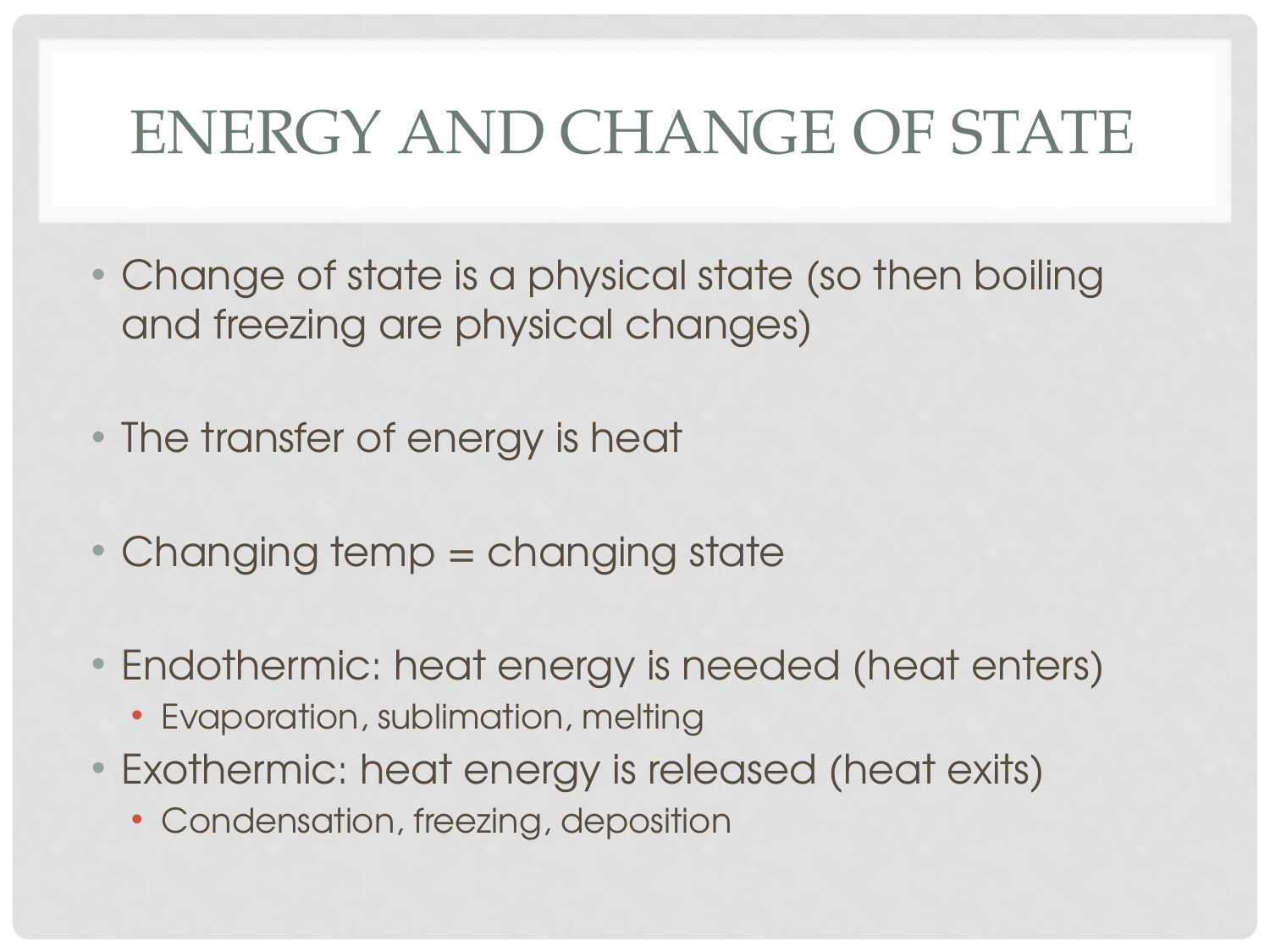

# Energy and change of state
Change of state is a physical state (so then boiling and freezing are physical changes)

The transfer of energy is heat

Changing temp = changing state

Endothermic: heat energy is needed (heat enters)
Evaporation, sublimation, melting
Exothermic: heat energy is released (heat exits)
Condensation, freezing, deposition